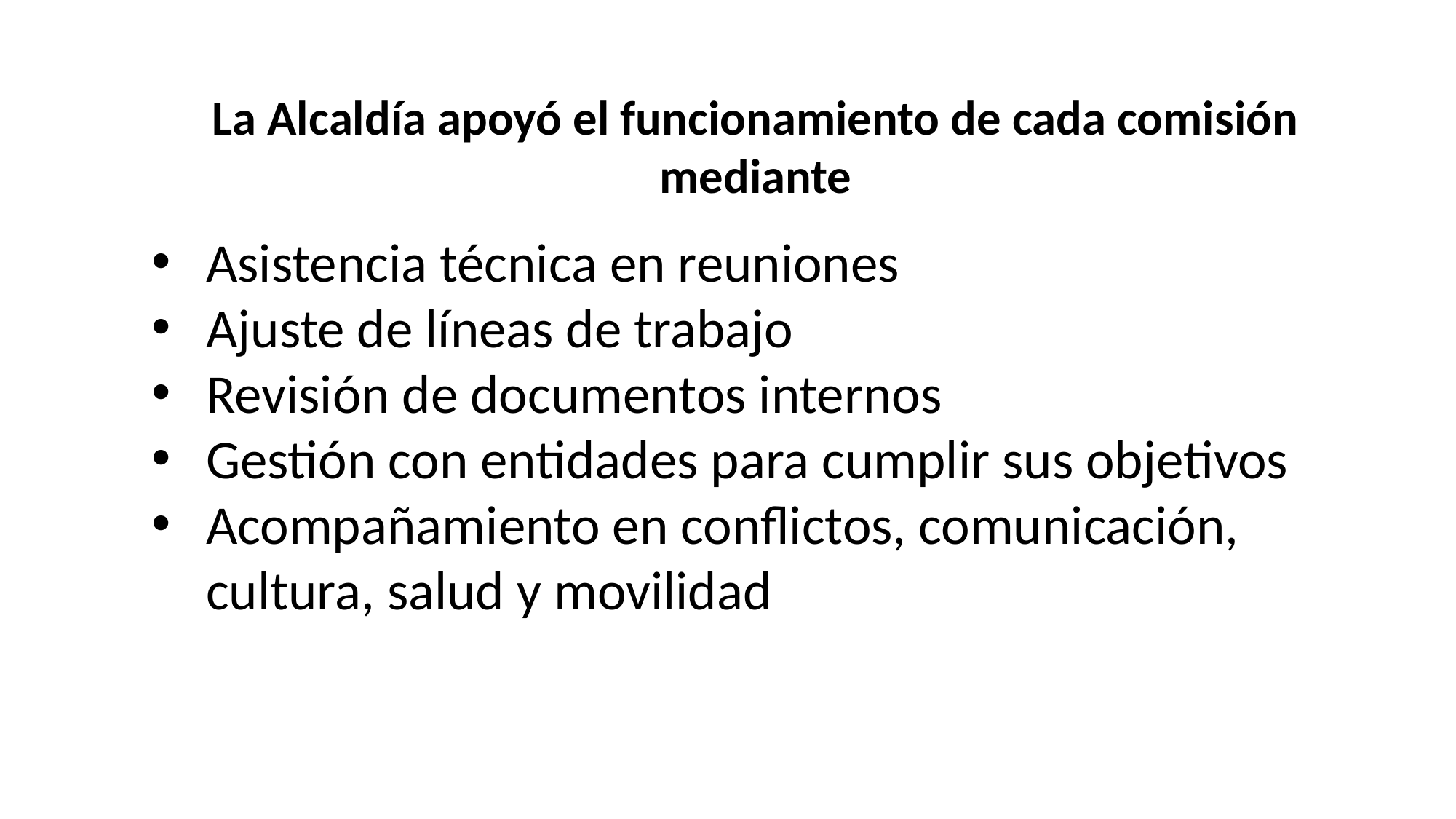

La Alcaldía apoyó el funcionamiento de cada comisión mediante
Asistencia técnica en reuniones
Ajuste de líneas de trabajo
Revisión de documentos internos
Gestión con entidades para cumplir sus objetivos
Acompañamiento en conflictos, comunicación, cultura, salud y movilidad